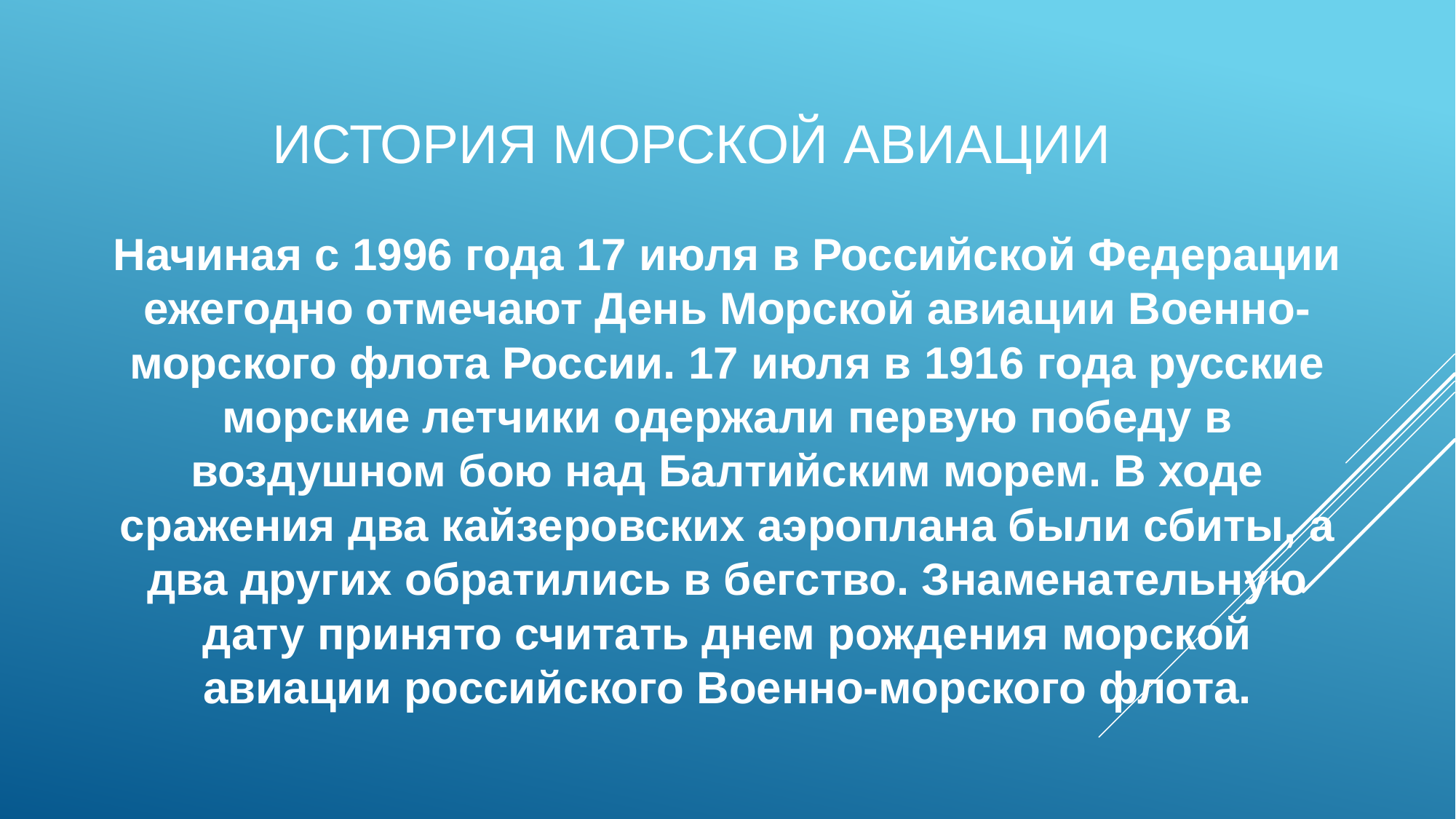

# История морской авиации
Начиная с 1996 года 17 июля в Российской Федерации ежегодно отмечают День Морской авиации Военно-морского флота России. 17 июля в 1916 года русские морские летчики одержали первую победу в воздушном бою над Балтийским морем. В ходе сражения два кайзеровских аэроплана были сбиты, а два других обратились в бегство. Знаменательную дату принято считать днем рождения морской авиации российского Военно-морского флота.